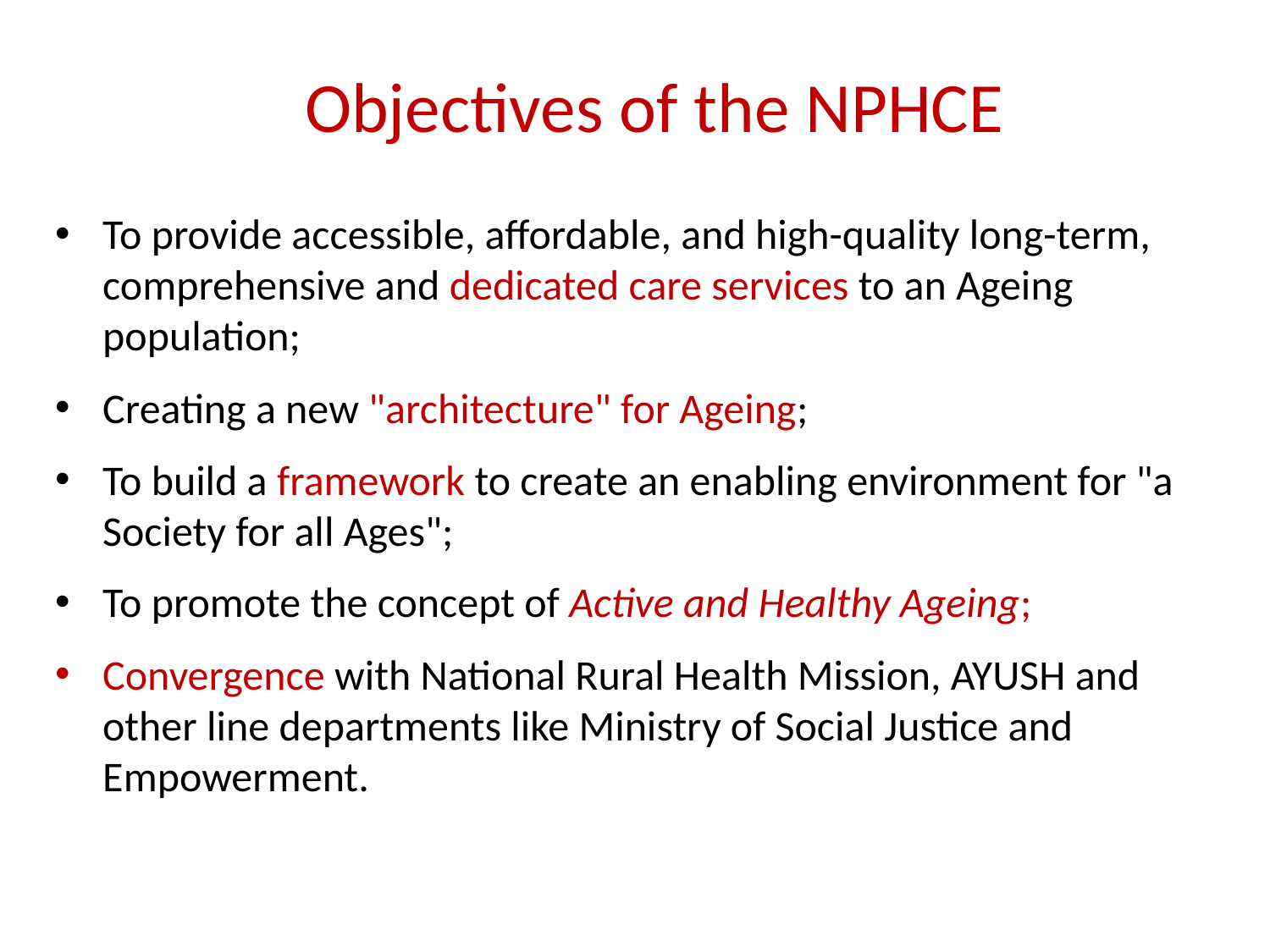

# Objectives of the NPHCE
To provide accessible, affordable, and high-quality long-term, comprehensive and dedicated care services to an Ageing population;
Creating a new "architecture" for Ageing;
To build a framework to create an enabling environment for "a Society for all Ages";
To promote the concept of Active and Healthy Ageing;
Convergence with National Rural Health Mission, AYUSH and other line departments like Ministry of Social Justice and Empowerment.